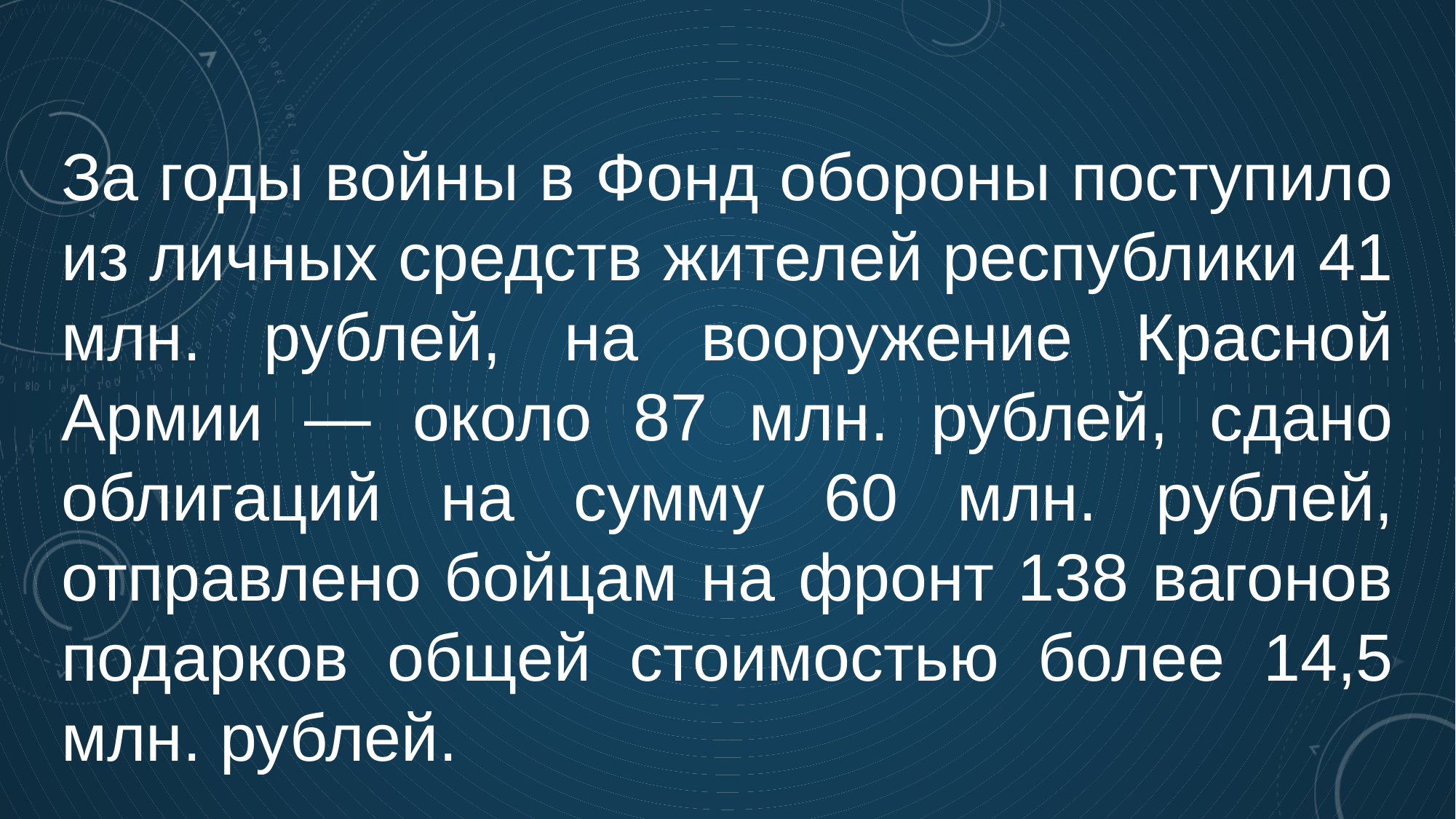

#
За годы войны в Фонд обороны поступило из личных средств жителей республики 41 млн. рублей, на вооружение Красной Армии — около 87 млн. рублей, сдано облигаций на сумму 60 млн. рублей, отправлено бойцам на фронт 138 вагонов подарков общей стоимостью более 14,5 млн. рублей.